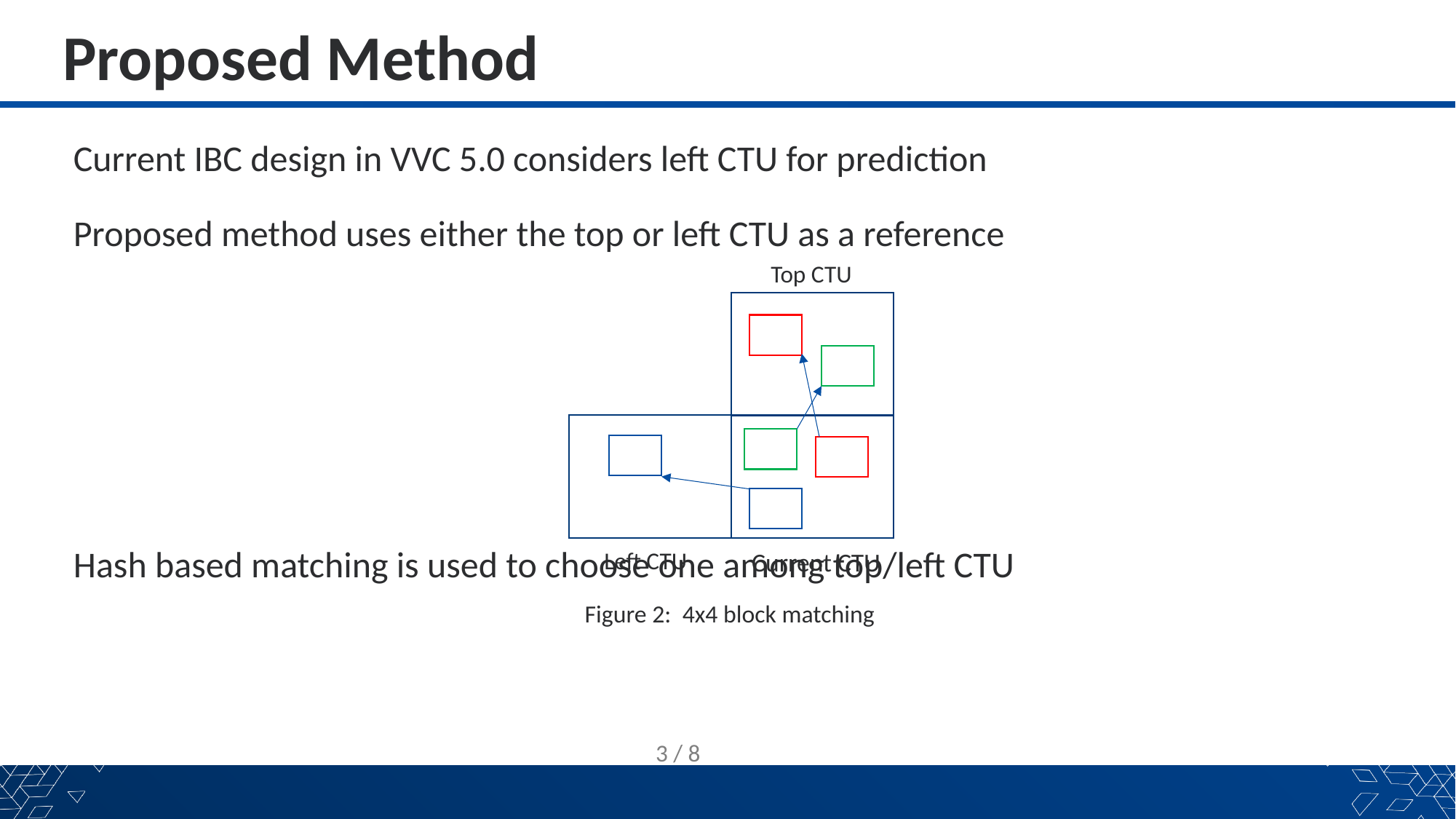

Proposed Method
Current IBC design in VVC 5.0 considers left CTU for prediction
Proposed method uses either the top or left CTU as a reference

Hash based matching is used to choose one among top/left CTU
Top CTU

Current CTU
Left CTU
Figure 2:  4x4 block matching